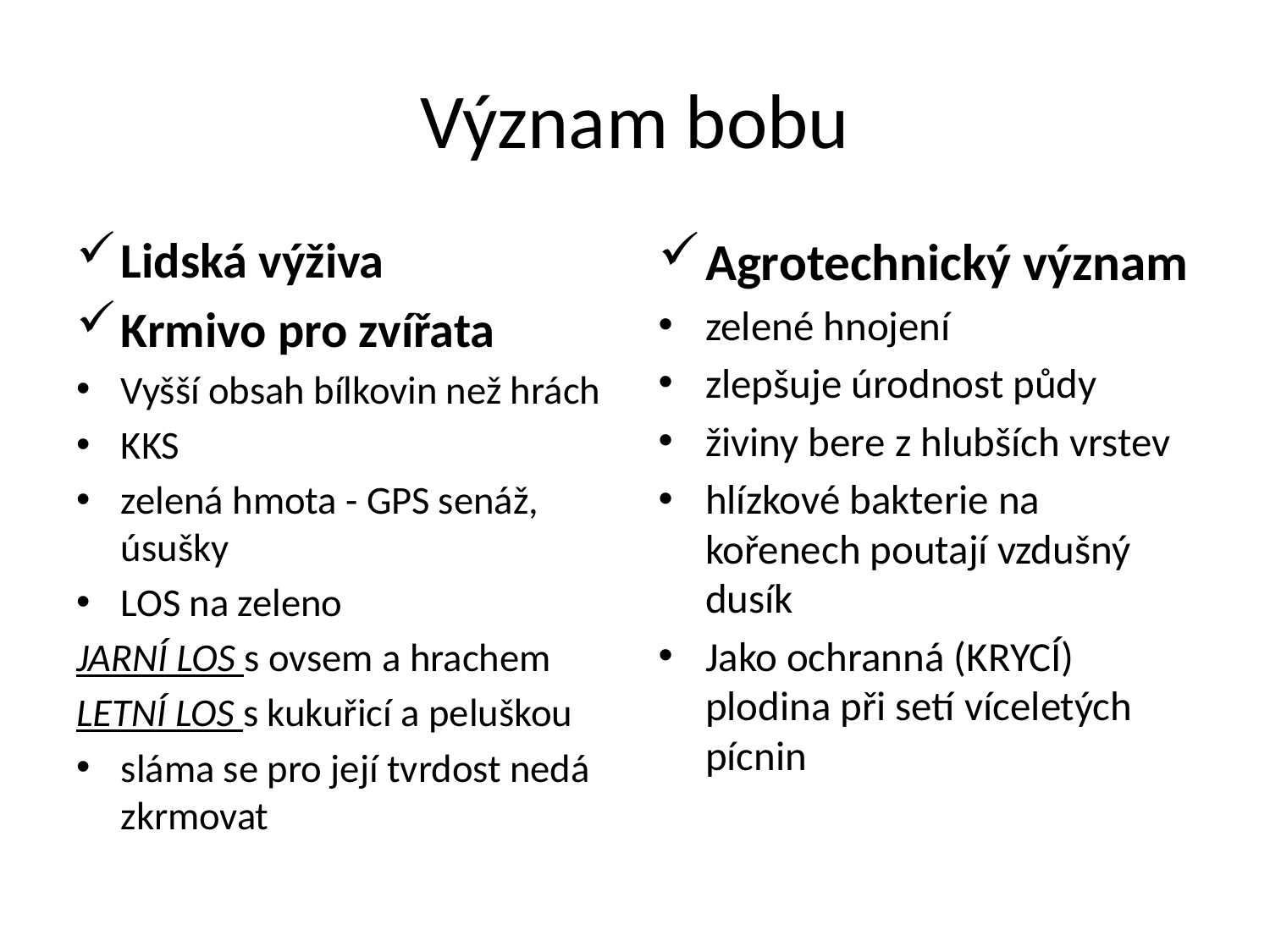

# Význam bobu
Lidská výživa
Krmivo pro zvířata
Vyšší obsah bílkovin než hrách
KKS
zelená hmota - GPS senáž, úsušky
LOS na zeleno
JARNÍ LOS s ovsem a hrachem
LETNÍ LOS s kukuřicí a peluškou
sláma se pro její tvrdost nedá zkrmovat

Agrotechnický význam
zelené hnojení
zlepšuje úrodnost půdy
živiny bere z hlubších vrstev
hlízkové bakterie na kořenech poutají vzdušný dusík
Jako ochranná (KRYCÍ) plodina při setí víceletých pícnin